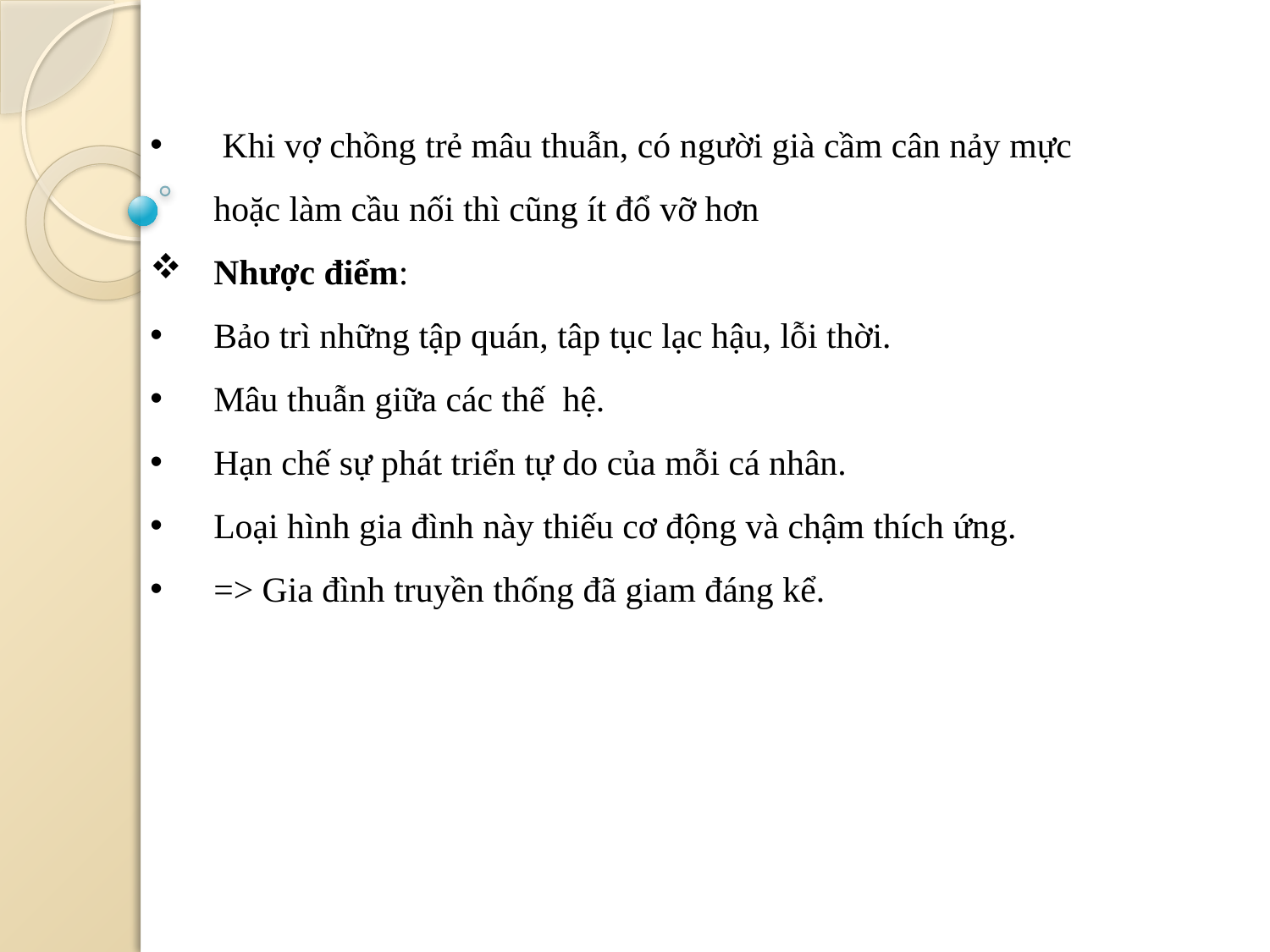

Khi vợ chồng trẻ mâu thuẫn, có người già cầm cân nảy mực hoặc làm cầu nối thì cũng ít đổ vỡ hơn
Nhược điểm:
Bảo trì những tập quán, tâp tục lạc hậu, lỗi thời.
Mâu thuẫn giữa các thế  hệ.
Hạn chế sự phát triển tự do của mỗi cá nhân.
Loại hình gia đình này thiếu cơ động và chậm thích ứng.
=> Gia đình truyền thống đã giam đáng kể.